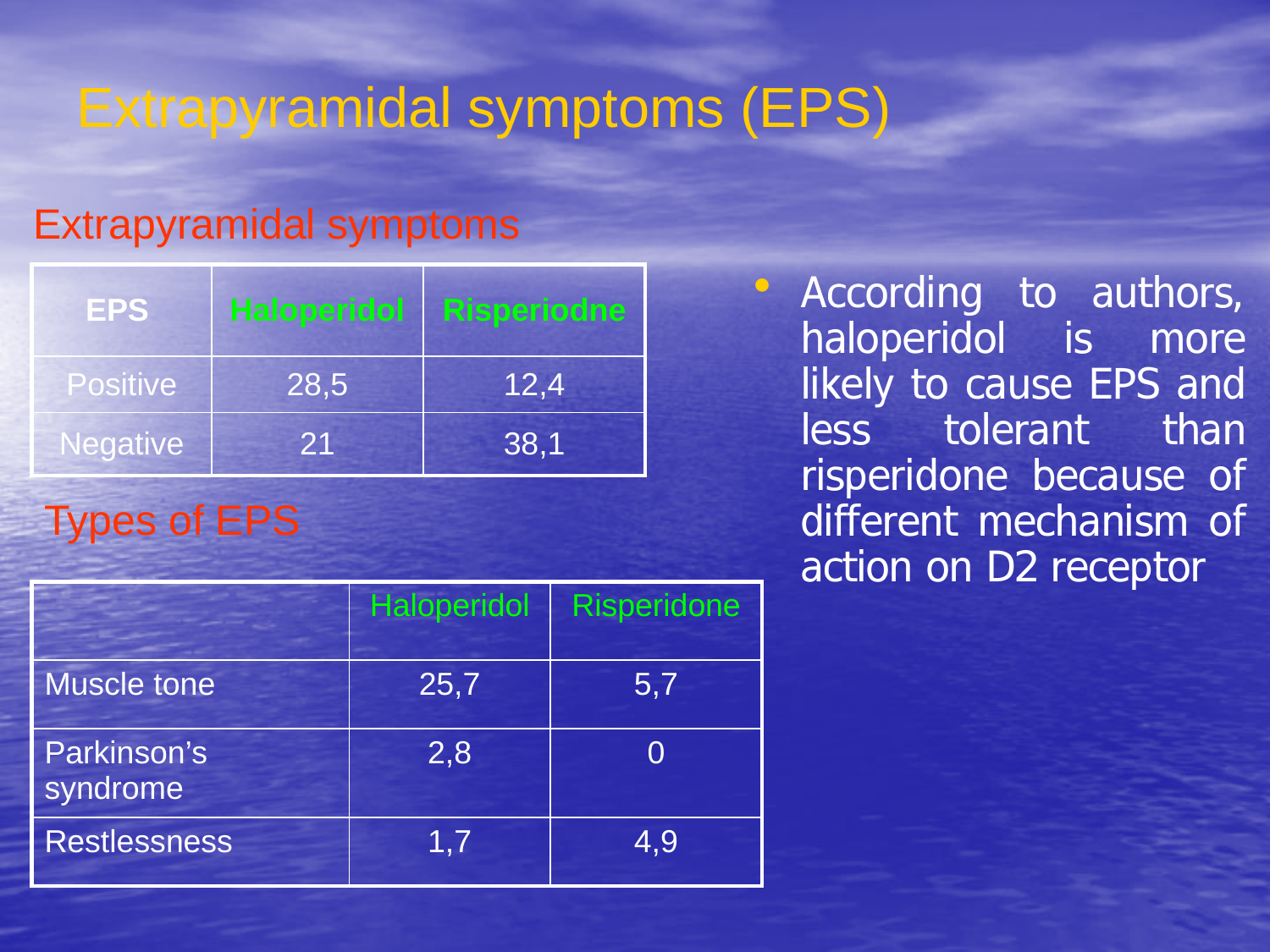

# Extrapyramidal symptoms (EPS)
Extrapyramidal symptoms
| EPS | Haloperidol | Risperiodne |
| --- | --- | --- |
| Positive | 28,5 | 12,4 |
| Negative | 21 | 38,1 |
According to authors, haloperidol is more likely to cause EPS and less tolerant than risperidone because of different mechanism of action on D2 receptor
Types of EPS
|  | Haloperidol | Risperidone |
| --- | --- | --- |
| Muscle tone | 25,7 | 5,7 |
| Parkinson’s syndrome | 2,8 | 0 |
| Restlessness | 1,7 | 4,9 |